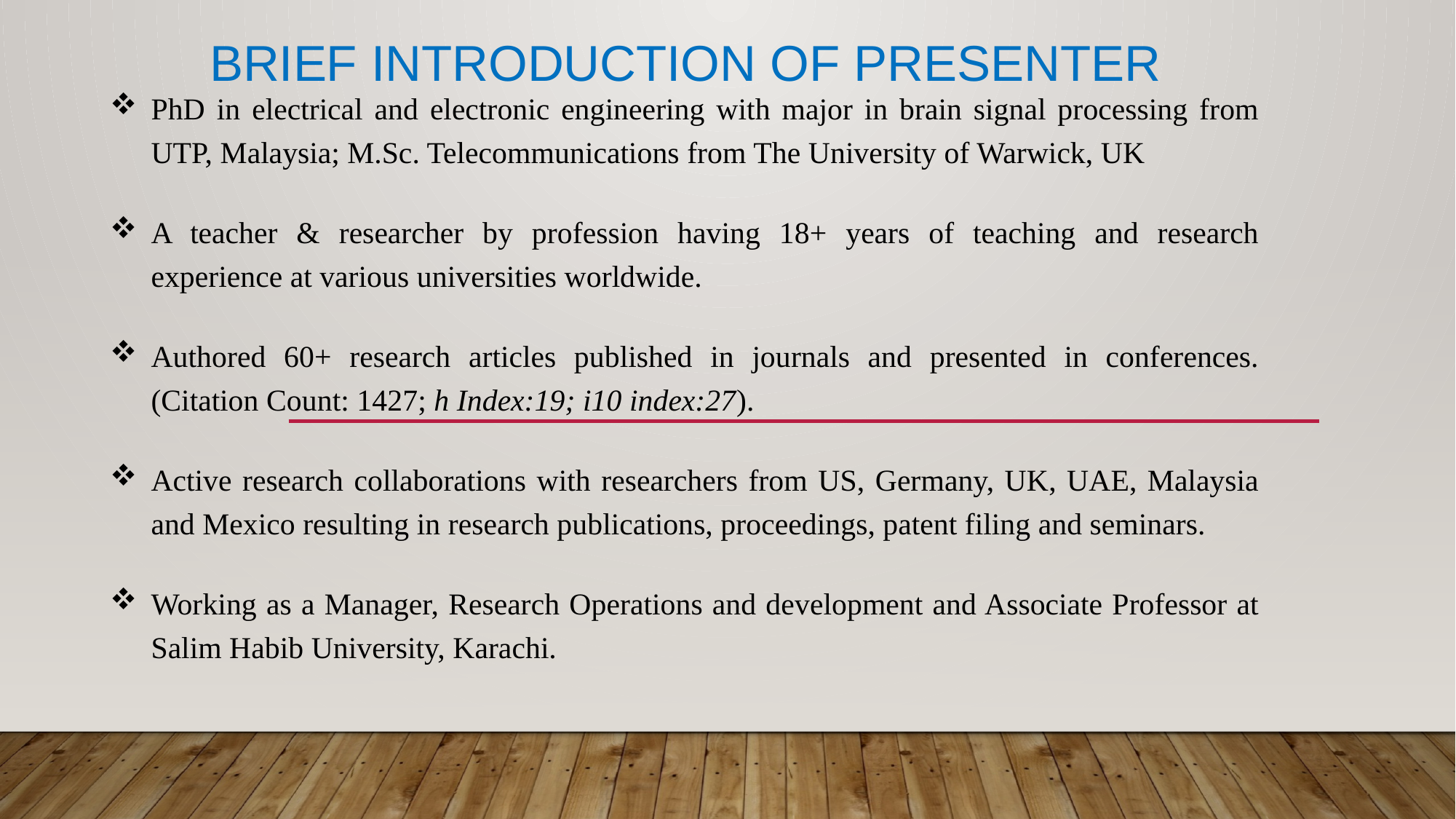

Brief Introduction of presenter
PhD in electrical and electronic engineering with major in brain signal processing from UTP, Malaysia; M.Sc. Telecommunications from The University of Warwick, UK

A teacher & researcher by profession having 18+ years of teaching and research experience at various universities worldwide.

Authored 60+ research articles published in journals and presented in conferences. (Citation Count: 1427; h Index:19; i10 index:27).

Active research collaborations with researchers from US, Germany, UK, UAE, Malaysia and Mexico resulting in research publications, proceedings, patent filing and seminars.

Working as a Manager, Research Operations and development and Associate Professor at Salim Habib University, Karachi.